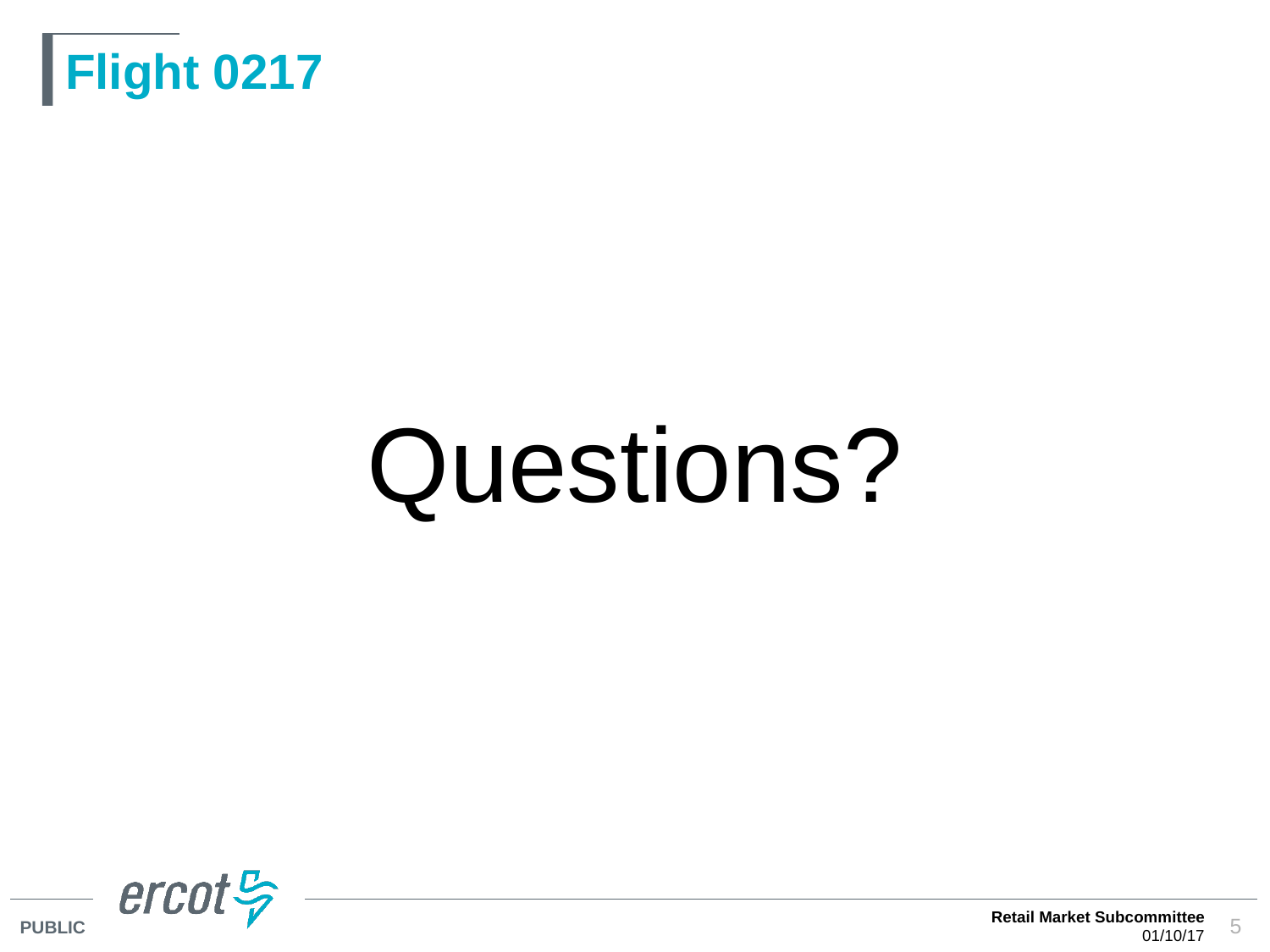

# Flight 0217

Questions?
Retail Market Subcommittee
01/10/17
5